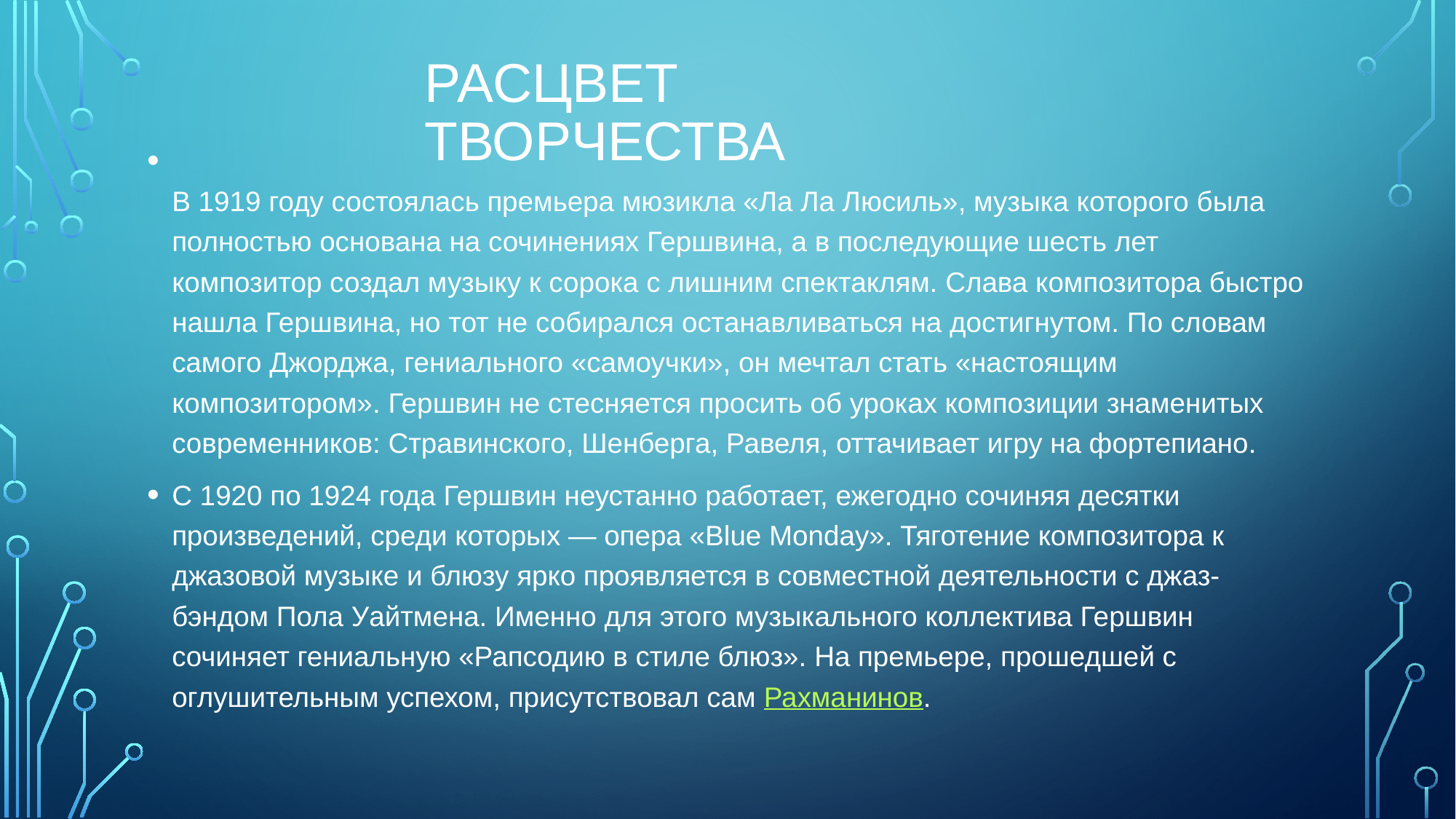

# Расцвет творчества
В 1919 году состоялась премьера мюзикла «Ла Ла Люсиль», музыка которого была полностью основана на сочинениях Гершвина, а в последующие шесть лет композитор создал музыку к сорока с лишним спектаклям. Слава композитора быстро нашла Гершвина, но тот не собирался останавливаться на достигнутом. По словам самого Джорджа, гениального «самоучки», он мечтал стать «настоящим композитором». Гершвин не стесняется просить об уроках композиции знаменитых современников: Стравинского, Шенберга, Равеля, оттачивает игру на фортепиано.
С 1920 по 1924 года Гершвин неустанно работает, ежегодно сочиняя десятки произведений, среди которых — опера «Blue Monday». Тяготение композитора к джазовой музыке и блюзу ярко проявляется в совместной деятельности с джаз-бэндом Пола Уайтмена. Именно для этого музыкального коллектива Гершвин сочиняет гениальную «Рапсодию в стиле блюз». На премьере, прошедшей с оглушительным успехом, присутствовал сам Рахманинов.